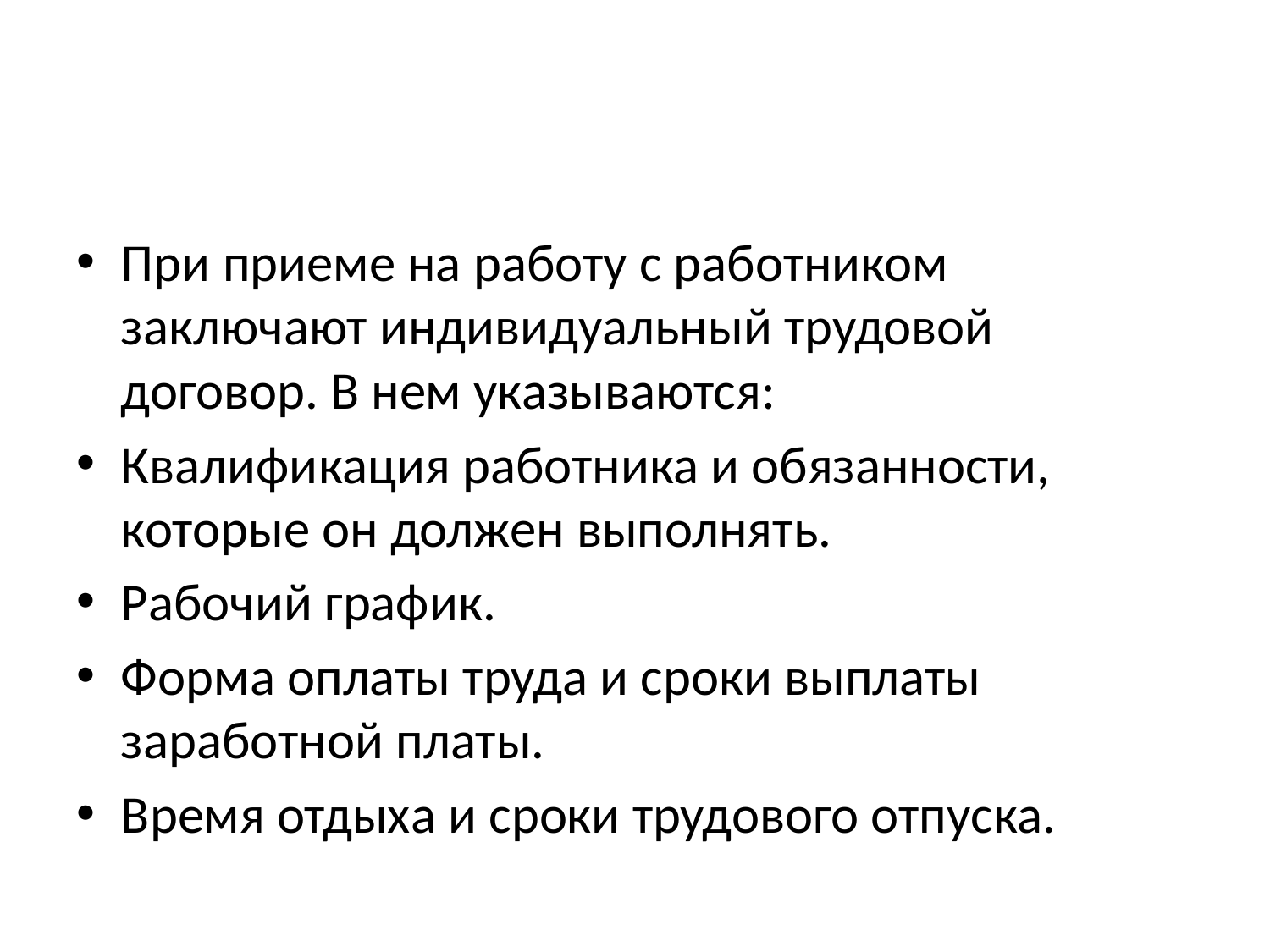

При приеме на работу с работником заключают индивидуальный трудовой договор. В нем указываются:
Квалификация работника и обязанности, которые он должен выполнять.
Рабочий график.
Форма оплаты труда и сроки выплаты заработной платы.
Время отдыха и сроки трудового отпуска.